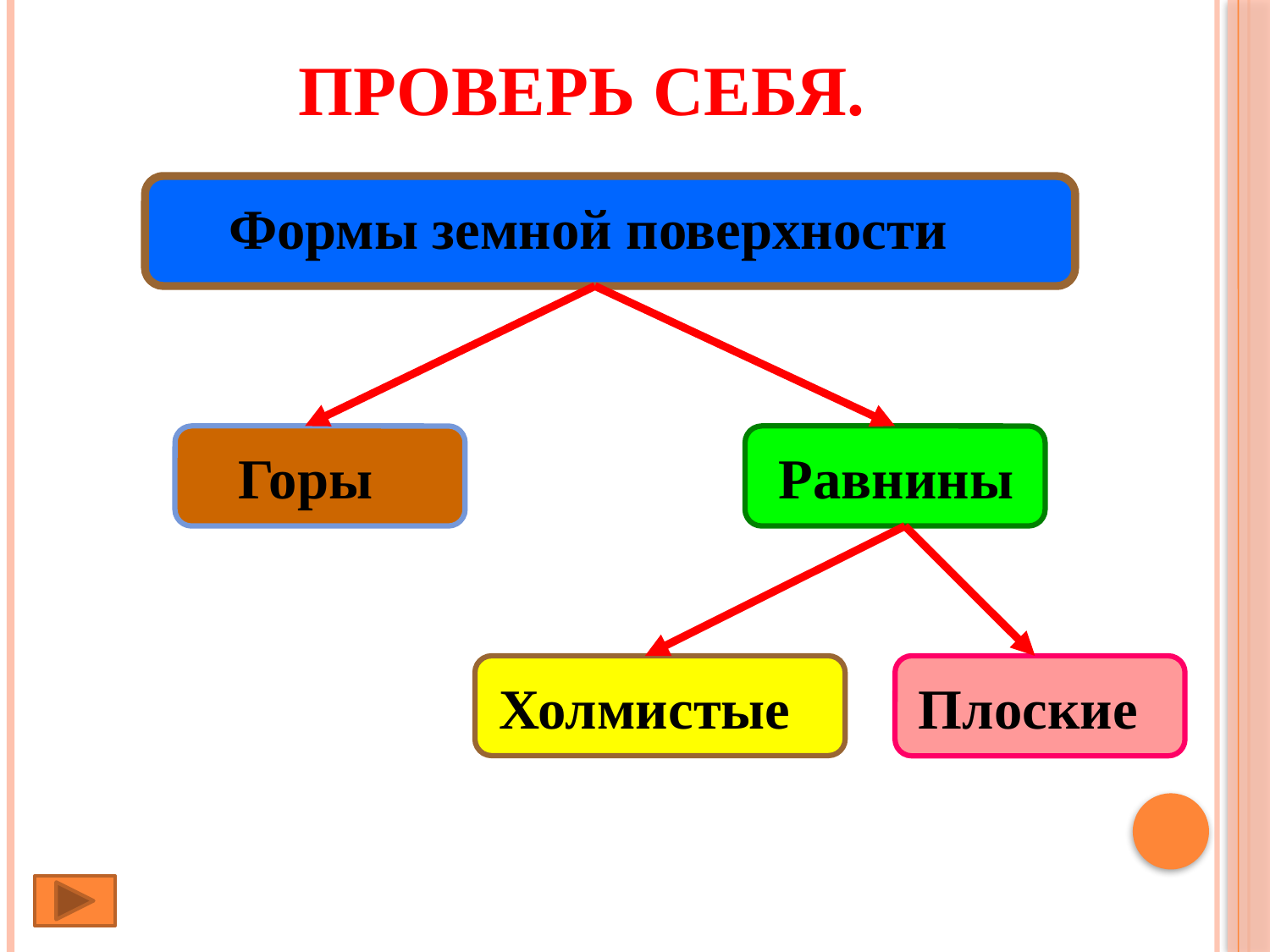

# Проверь себя.

Формы земной поверхности

Горы
Равнины

Холмистые
Плоские